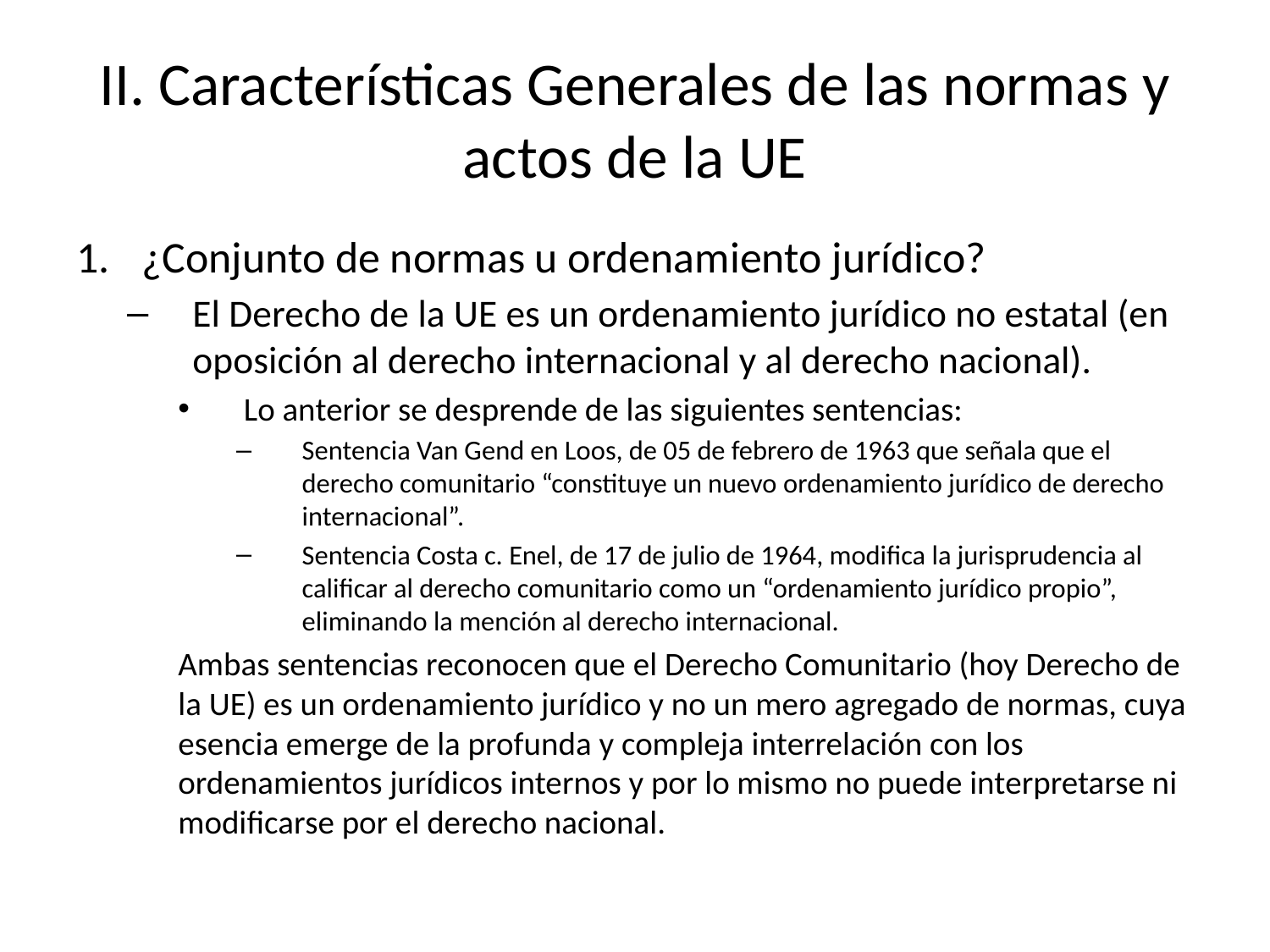

# II. Características Generales de las normas y actos de la UE
¿Conjunto de normas u ordenamiento jurídico?
El Derecho de la UE es un ordenamiento jurídico no estatal (en oposición al derecho internacional y al derecho nacional).
Lo anterior se desprende de las siguientes sentencias:
Sentencia Van Gend en Loos, de 05 de febrero de 1963 que señala que el derecho comunitario “constituye un nuevo ordenamiento jurídico de derecho internacional”.
Sentencia Costa c. Enel, de 17 de julio de 1964, modifica la jurisprudencia al calificar al derecho comunitario como un “ordenamiento jurídico propio”, eliminando la mención al derecho internacional.
Ambas sentencias reconocen que el Derecho Comunitario (hoy Derecho de la UE) es un ordenamiento jurídico y no un mero agregado de normas, cuya esencia emerge de la profunda y compleja interrelación con los ordenamientos jurídicos internos y por lo mismo no puede interpretarse ni modificarse por el derecho nacional.